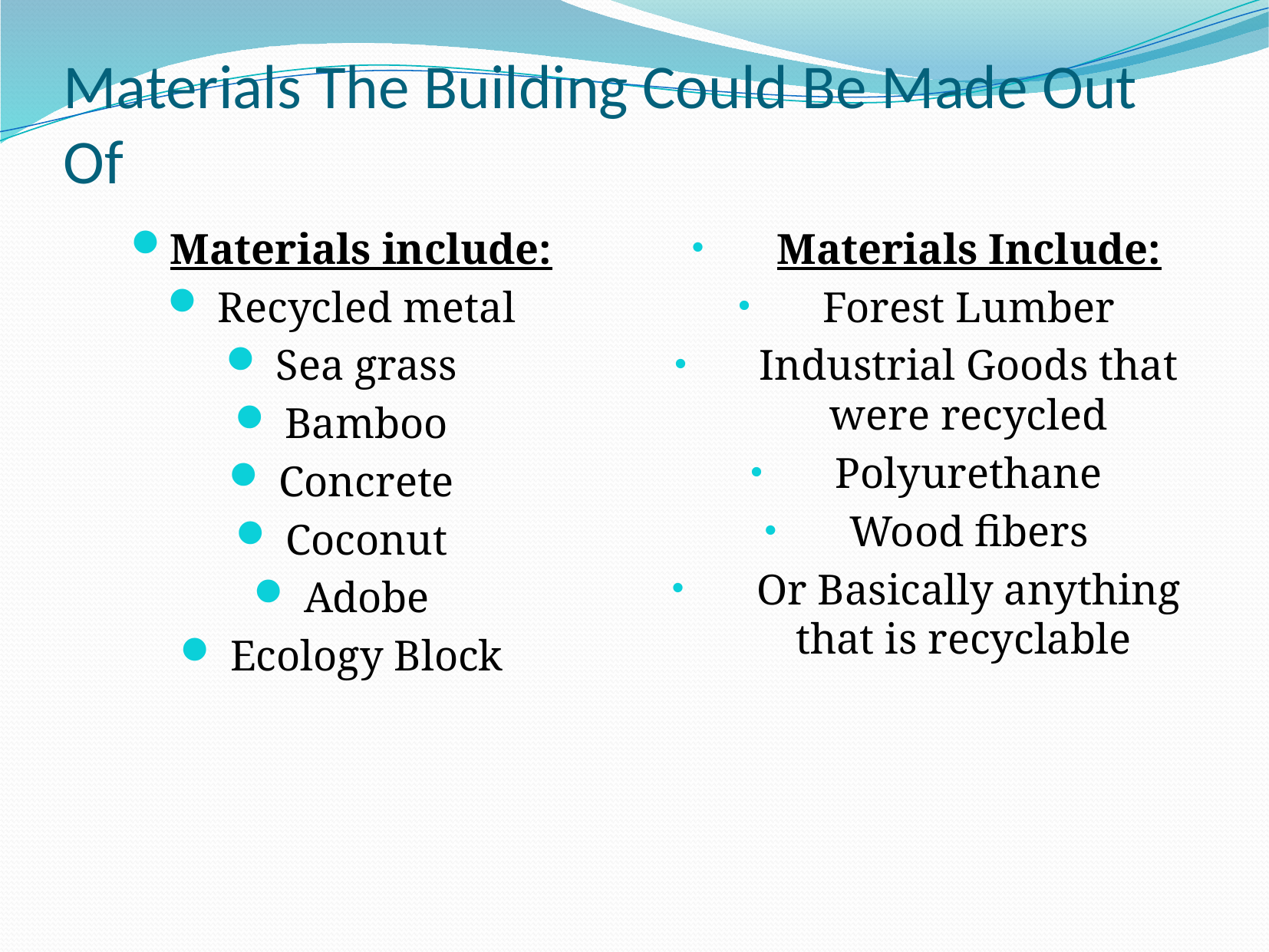

# Materials The Building Could Be Made Out Of
Materials include:
 Recycled metal
 Sea grass
 Bamboo
 Concrete
 Coconut
 Adobe
 Ecology Block
Materials Include:
Forest Lumber
Industrial Goods that were recycled
Polyurethane
Wood fibers
Or Basically anything that is recyclable